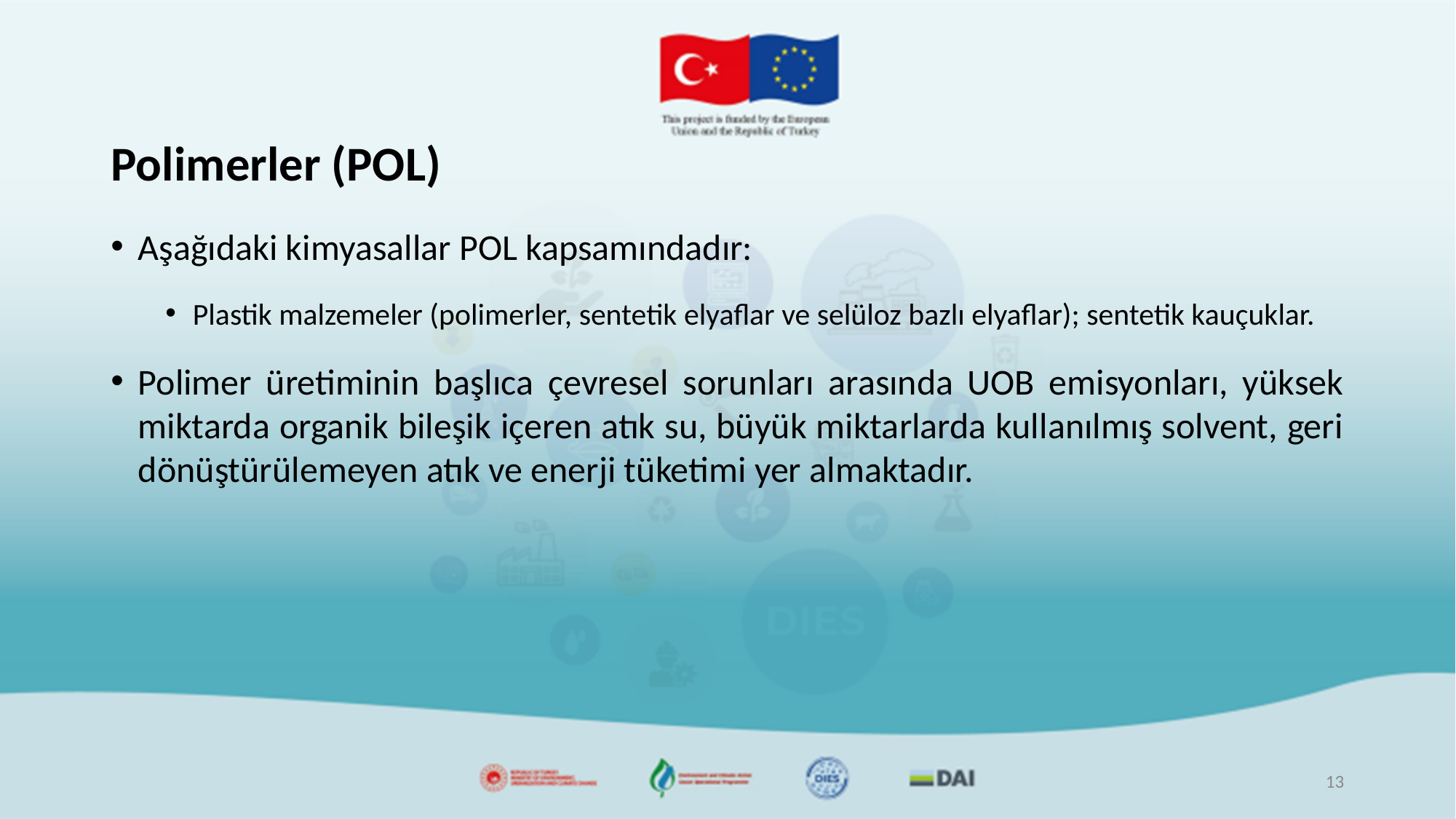

# Polimerler (POL)
Aşağıdaki kimyasallar POL kapsamındadır:
Plastik malzemeler (polimerler, sentetik elyaflar ve selüloz bazlı elyaflar); sentetik kauçuklar.
Polimer üretiminin başlıca çevresel sorunları arasında UOB emisyonları, yüksek miktarda organik bileşik içeren atık su, büyük miktarlarda kullanılmış solvent, geri dönüştürülemeyen atık ve enerji tüketimi yer almaktadır.

13